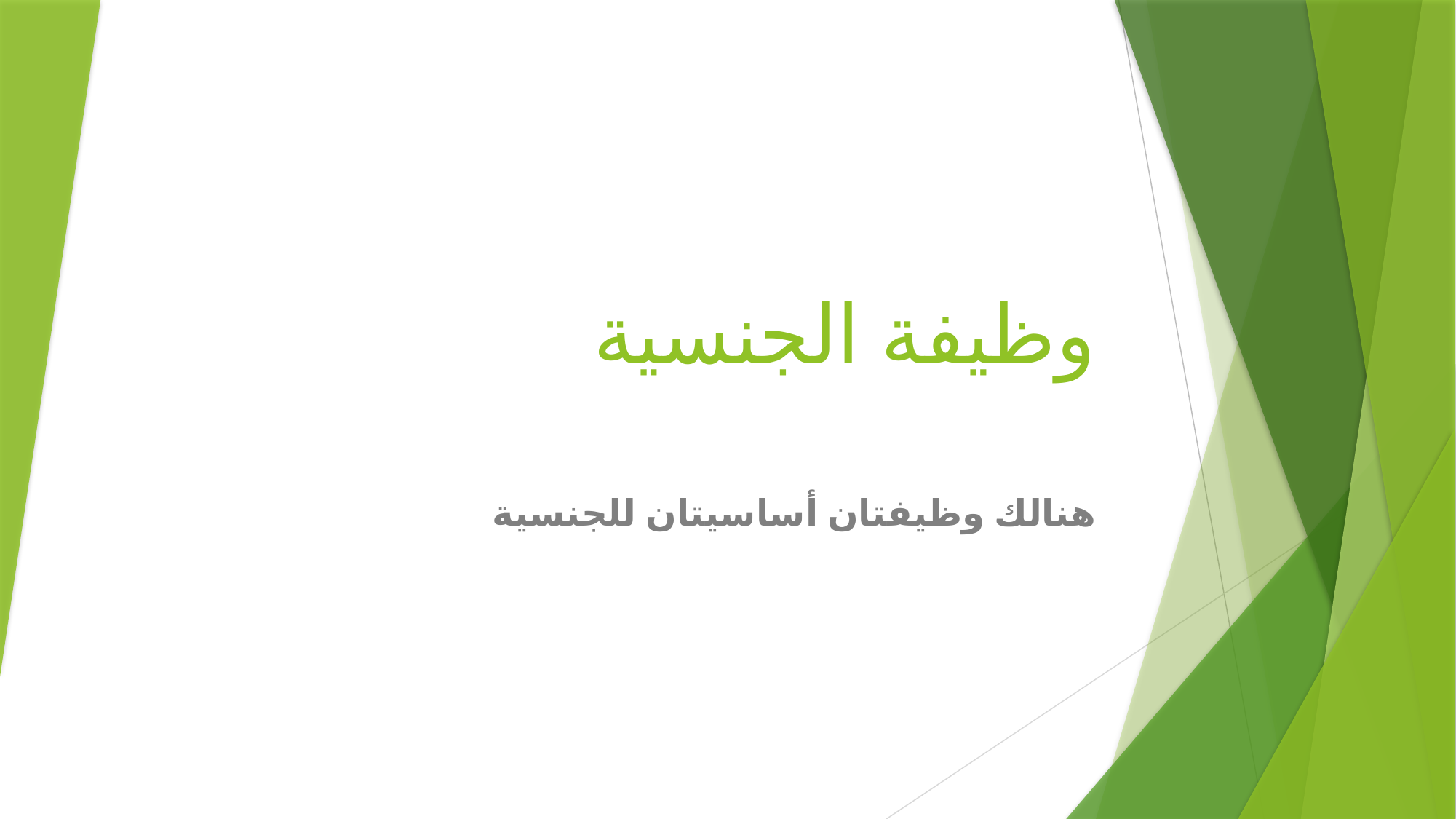

# وظيفة الجنسية
هنالك وظيفتان أساسيتان للجنسية